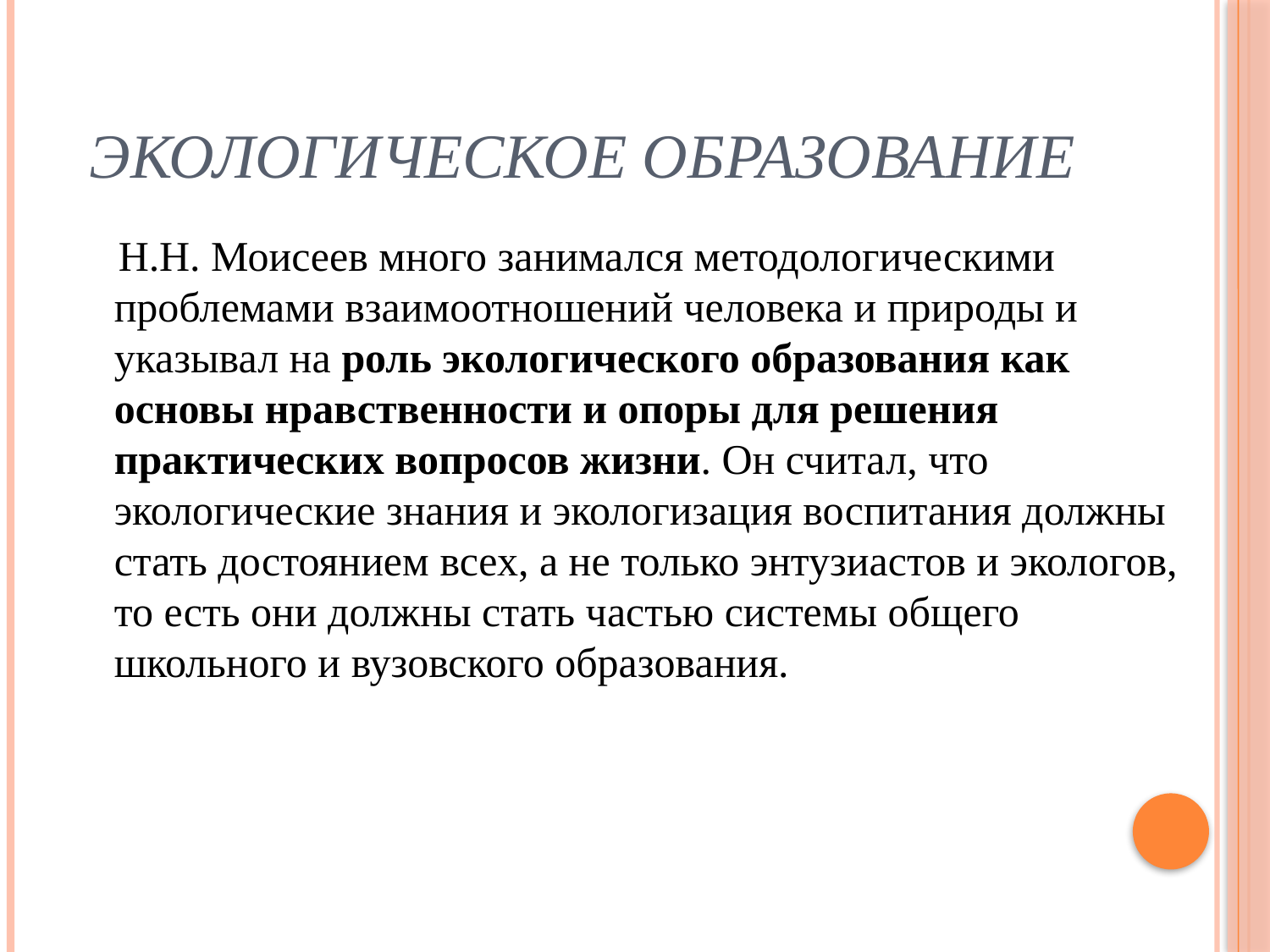

# Экологическое образование
    Н.Н. Моисеев много занимался методологическими проблемами взаимоотношений человека и природы и указывал на роль экологического образования как основы нравственности и опоры для решения практических вопросов жизни. Он считал, что экологические знания и экологизация воспитания должны стать достоянием всех, а не только энтузиастов и экологов, то есть они должны стать частью системы общего школьного и вузовского образования.